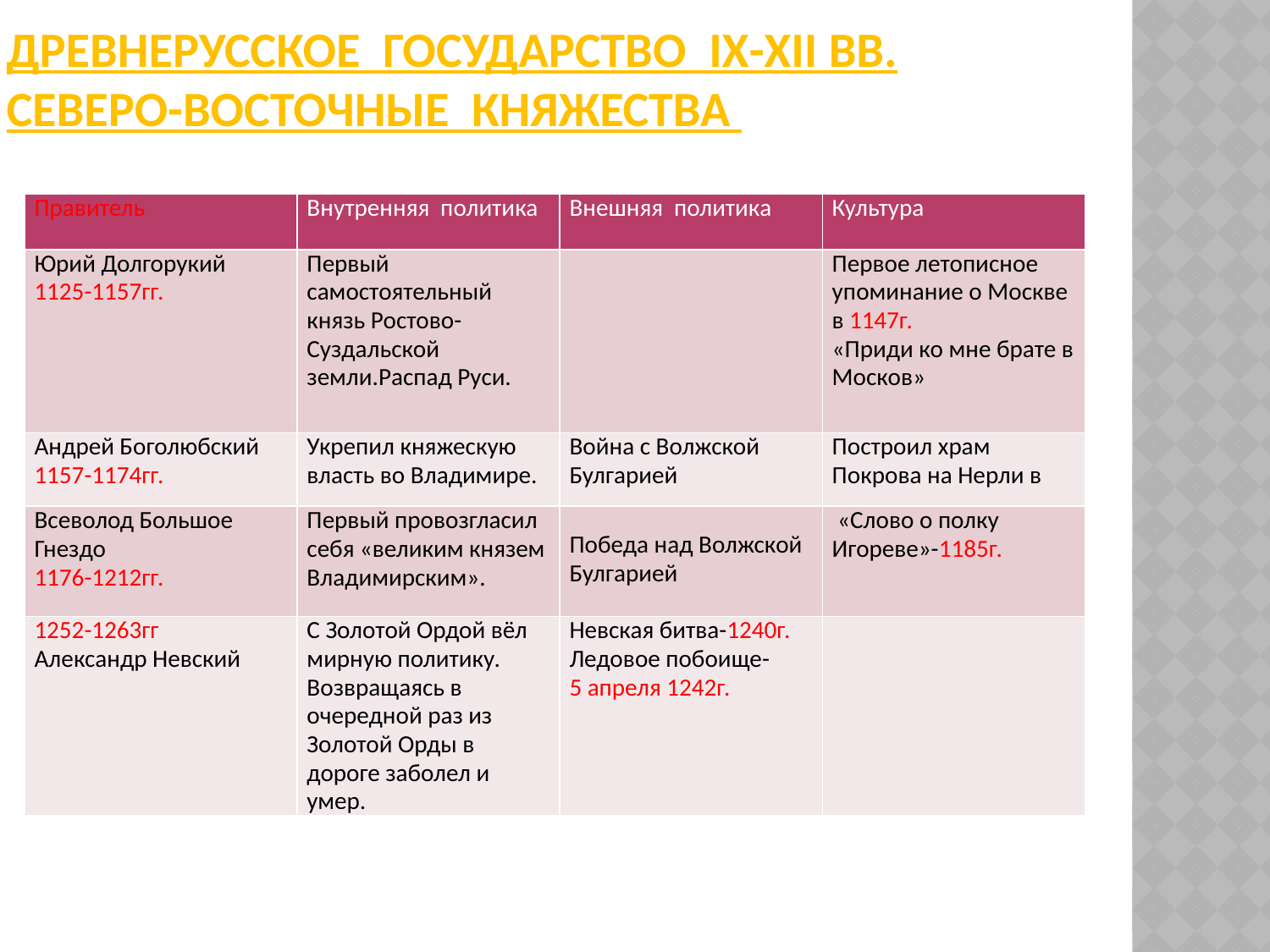

# Древнерусское  государство  IX-XII вв. Северо-Восточные  княжества
| Правитель | Внутренняя политика | Внешняя политика | Культура |
| --- | --- | --- | --- |
| Юрий Долгорукий 1125-1157гг. | Первый самостоятельный князь Ростово-Суздальской земли.Распад Руси. |  | Первое летописное упоминание о Москве в 1147г. «Приди ко мне брате в Москов» |
| Андрей Боголюбский 1157-1174гг. | Укрепил княжескую власть во Владимире. | Война с Волжской Булгарией | Построил храм Покрова на Нерли в |
| Всеволод Большое Гнездо 1176-1212гг. | Первый провозгласил себя «великим князем Владимирским». | Победа над Волжской Булгарией | «Слово о полку Игореве»-1185г. |
| 1252-1263гг Александр Невский | С Золотой Ордой вёл мирную политику. Возвращаясь в очередной раз из Золотой Орды в дороге заболел и умер. | Невская битва-1240г. Ледовое побоище- 5 апреля 1242г. |  |